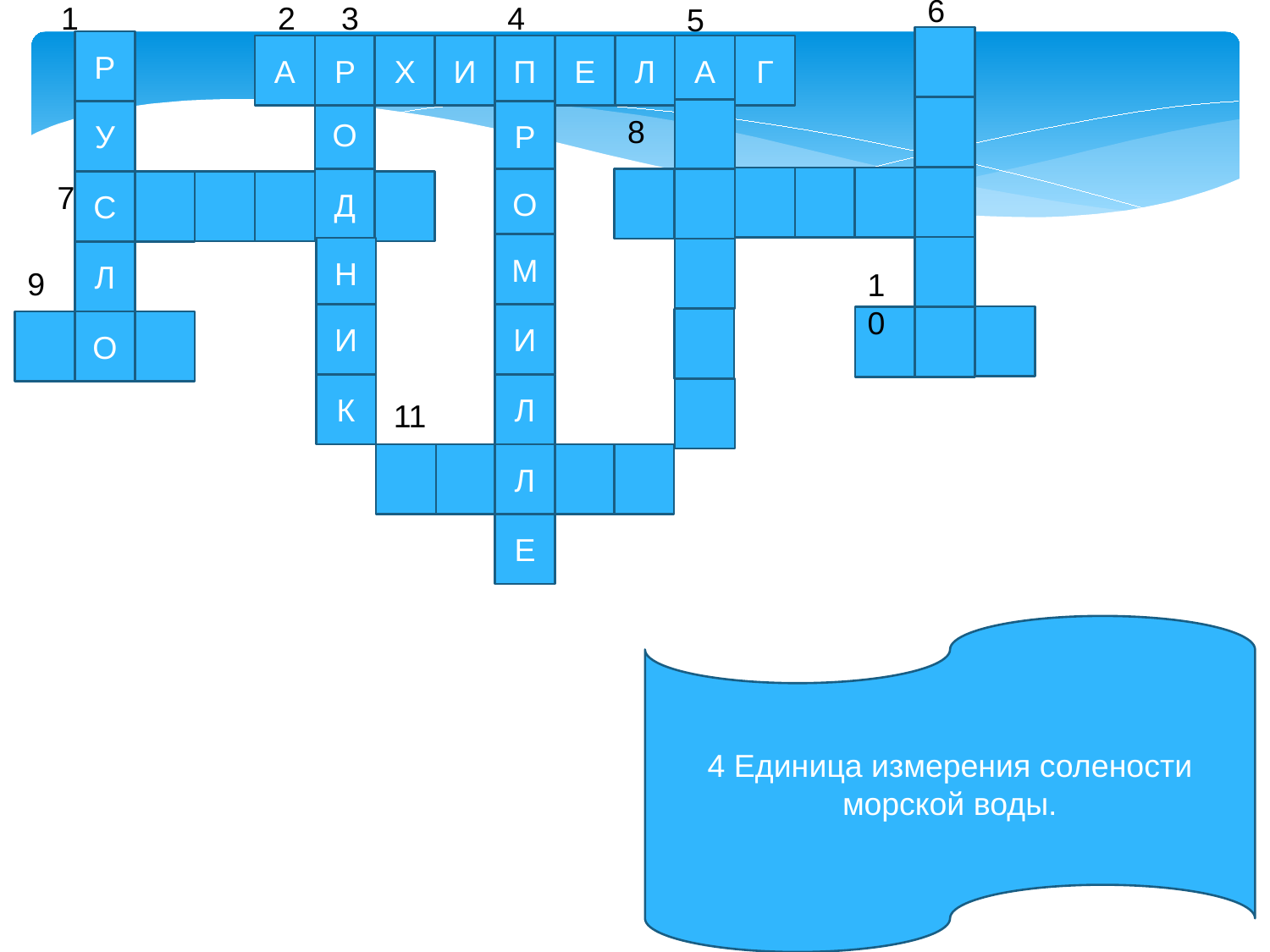

6
1
2
3
4
5

Р
А
Р
Х
И
П
Е
Л
А
Г

О

У
Р
8

О

Д
7
С

М

Н

Л
9
10
И
И

О
К
Л

11

Л

Е
4 Единица измерения солености морской воды.